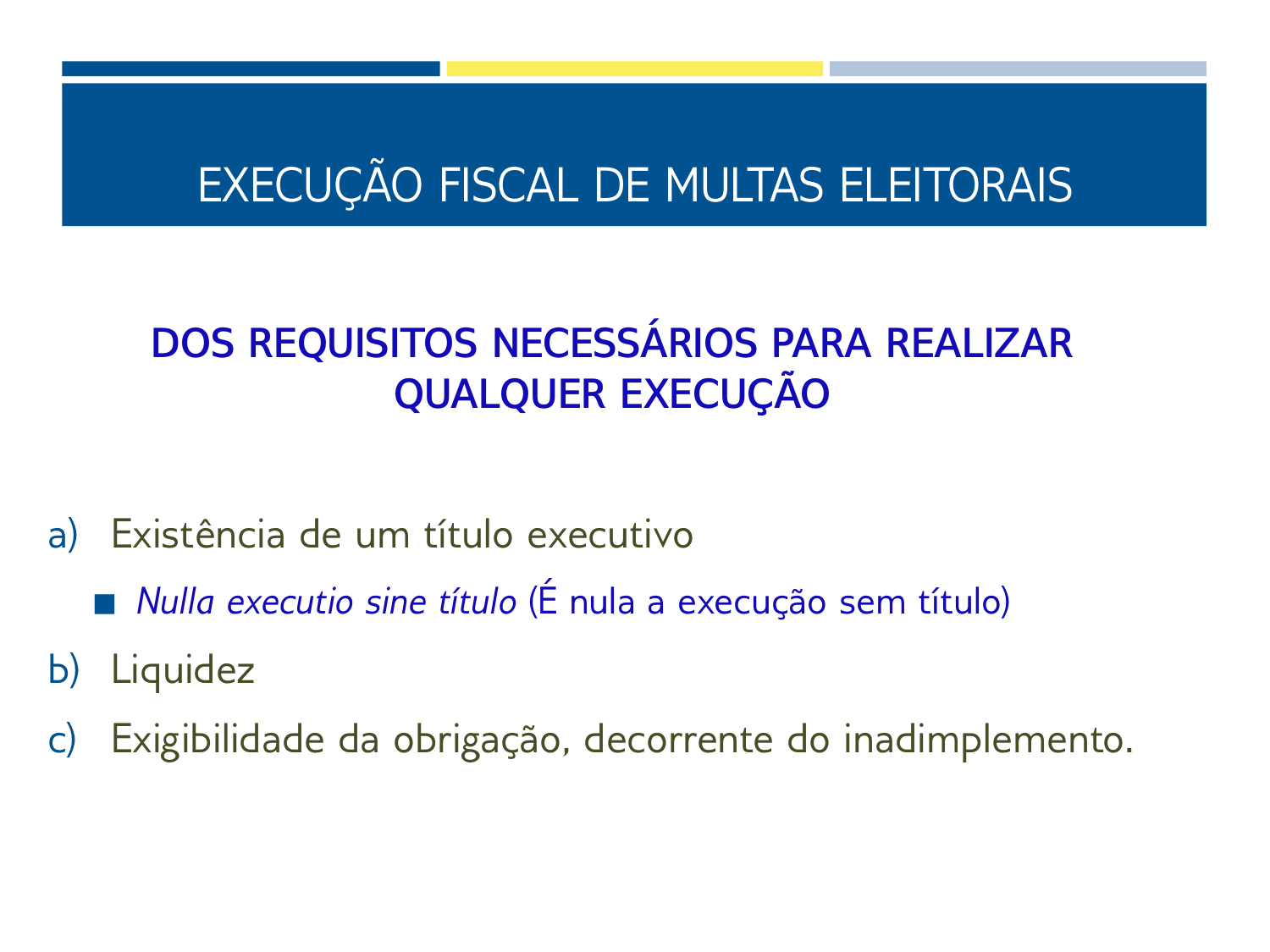

# EXECUÇÃO FISCAL DE MULTAS ELEITORAIS
DOS REQUISITOS NECESSÁRIOS PARA REALIZAR QUALQUER EXECUÇÃO

Existência de um título executivo
Nulla executio sine título (É nula a execução sem título)
Liquidez
Exigibilidade da obrigação, decorrente do inadimplemento.